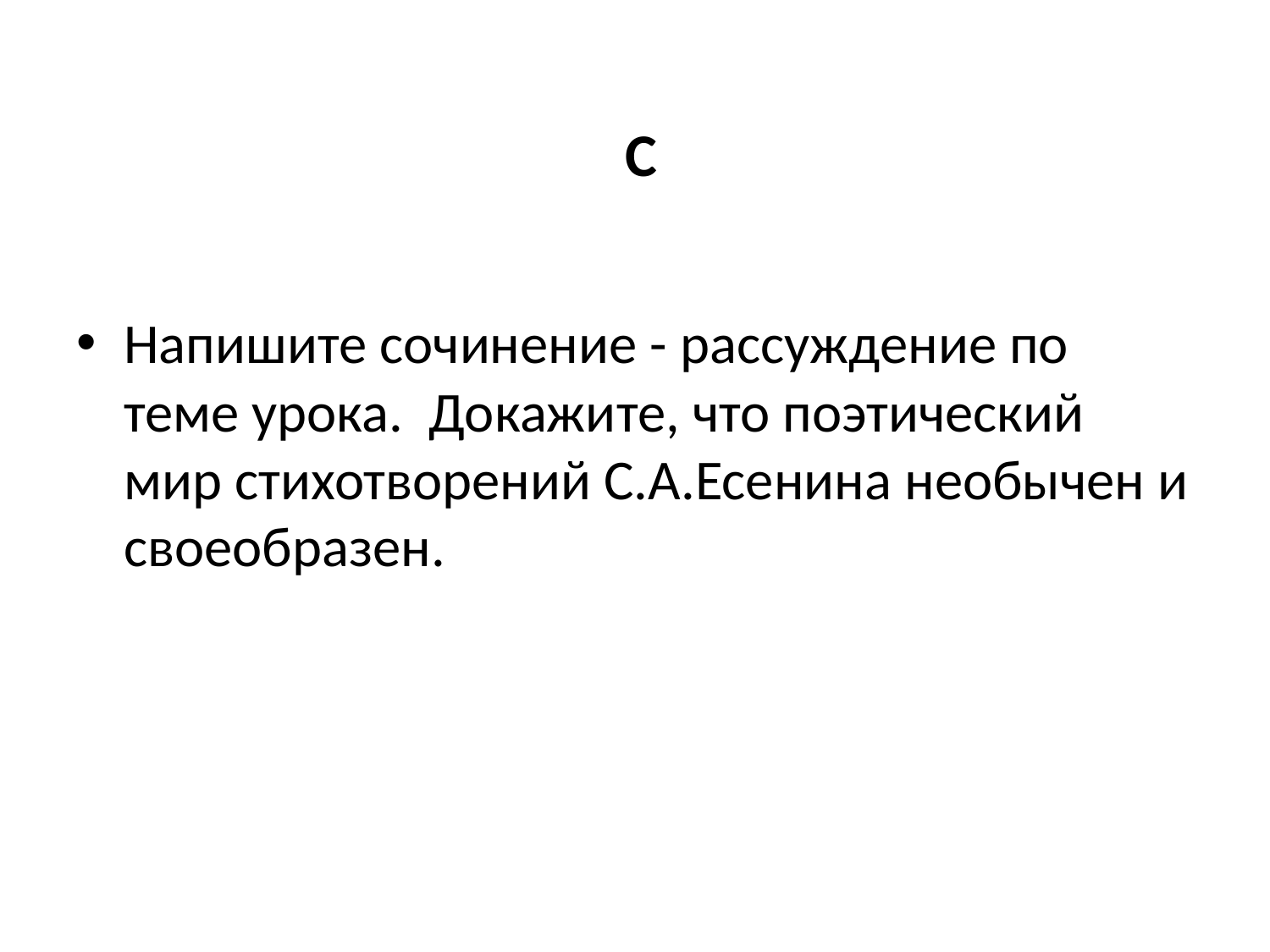

# С

Напишите сочинение - рассуждение по теме урока.  Докажите, что поэтический мир стихотворений С.А.Есенина необычен и своеобразен.